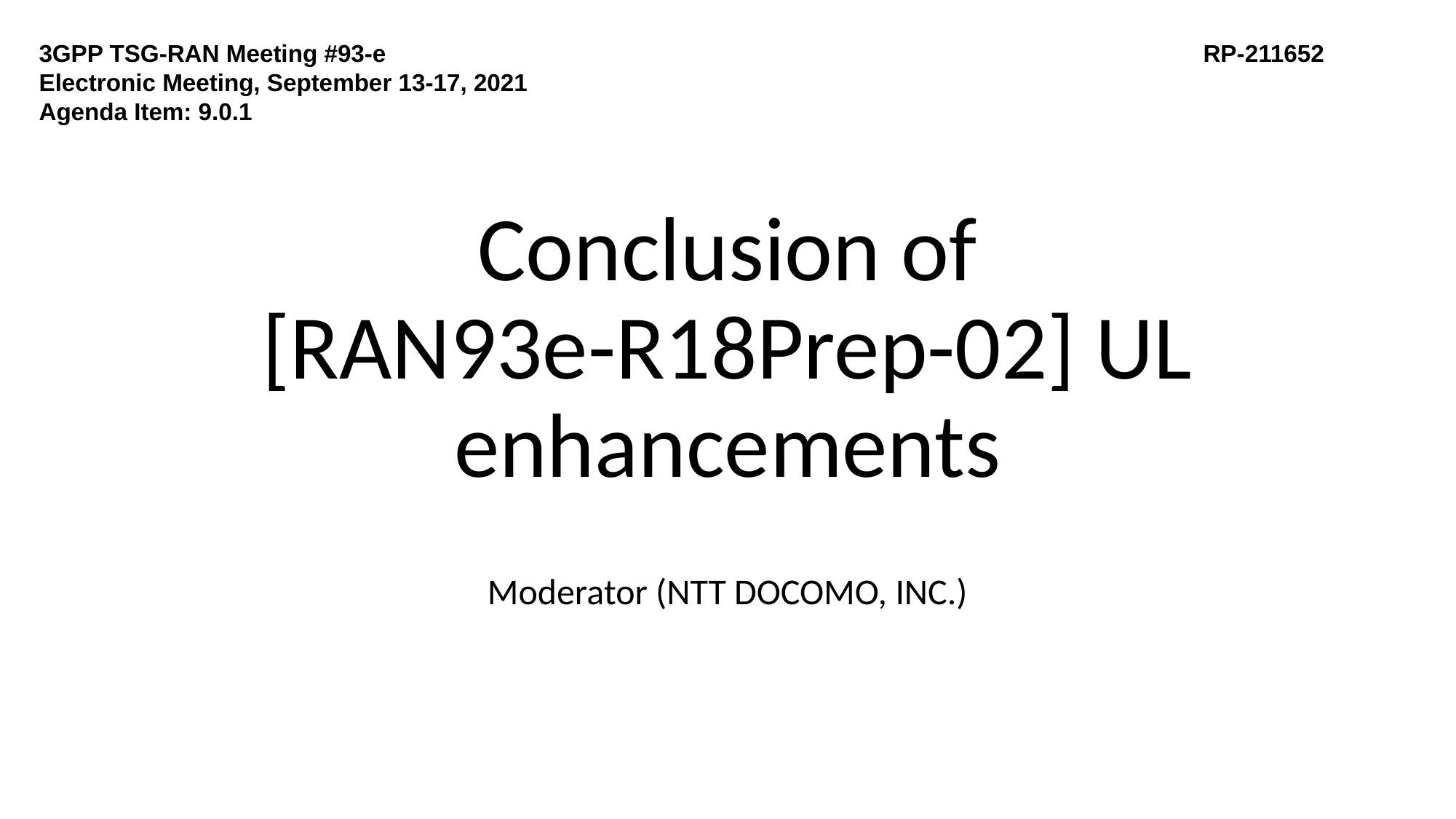

3GPP TSG-RAN Meeting #93-e
Electronic Meeting, September 13-17, 2021
Agenda Item: 9.0.1

 RP-211652
# Conclusion of [RAN93e-R18Prep-02] UL enhancements
Moderator (NTT DOCOMO, INC.)